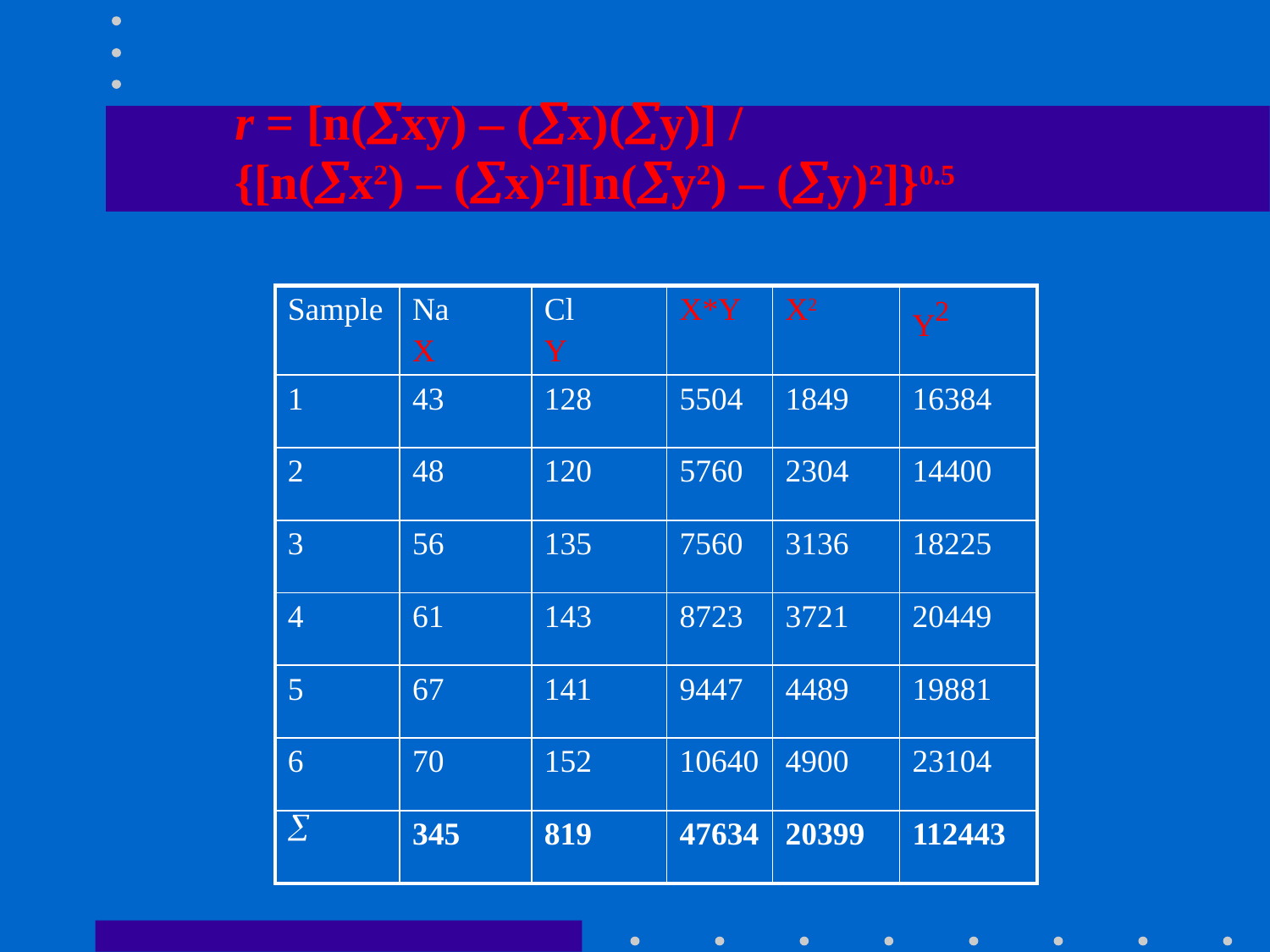

r = [n(∑xy) – (∑x)(∑y)] /
{[n(∑x2) – (∑x)2][n(∑y2) – (∑y)2]}0.5
| Sample | Na X | Cl Y | X\*Y | X2 | Y2 |
| --- | --- | --- | --- | --- | --- |
| 1 | 43 | 128 | 5504 | 1849 | 16384 |
| 2 | 48 | 120 | 5760 | 2304 | 14400 |
| 3 | 56 | 135 | 7560 | 3136 | 18225 |
| 4 | 61 | 143 | 8723 | 3721 | 20449 |
| 5 | 67 | 141 | 9447 | 4489 | 19881 |
| 6 | 70 | 152 | 10640 | 4900 | 23104 |
| ∑ | 345 | 819 | 47634 | 20399 | 112443 |